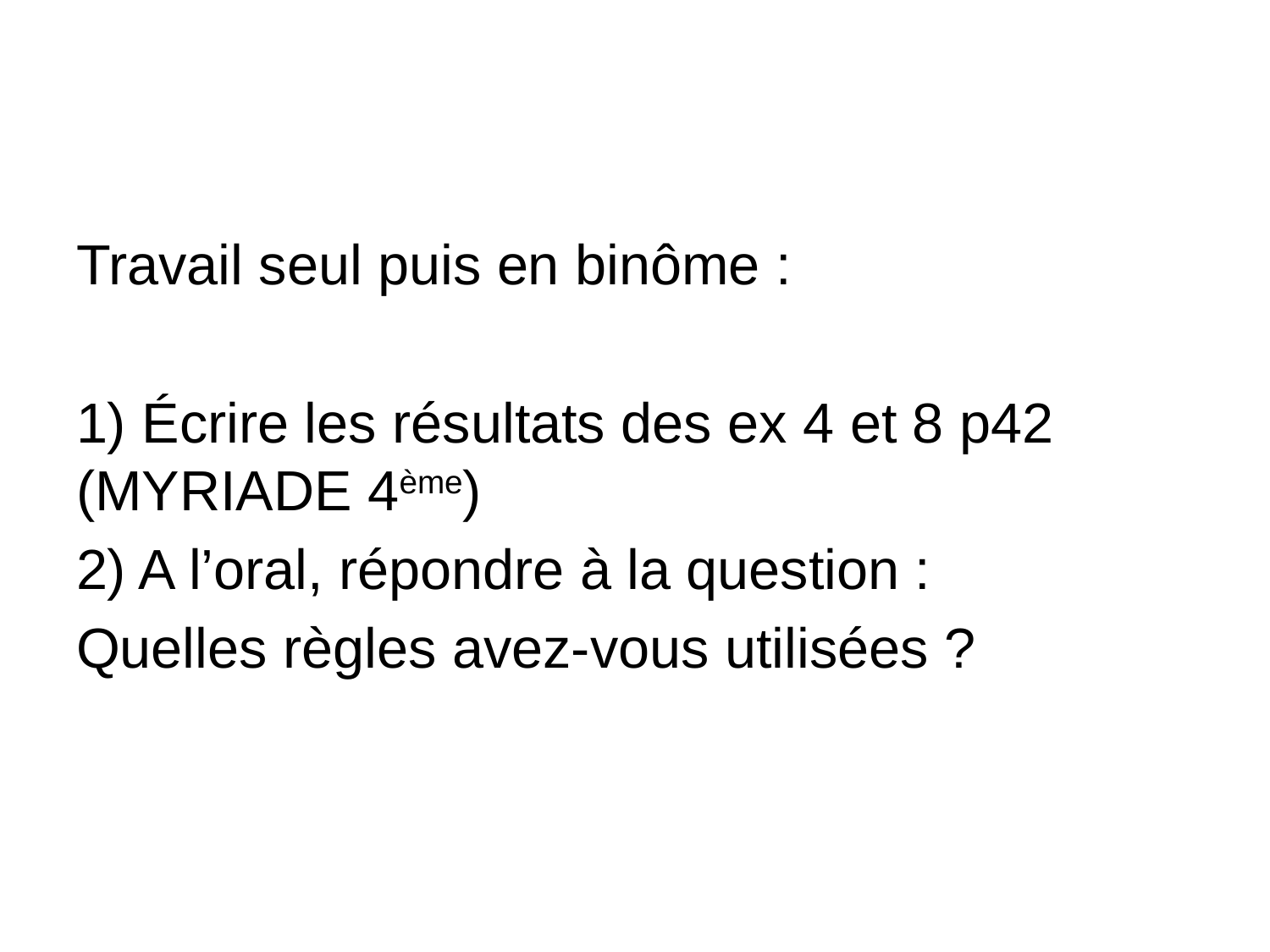

Travail seul puis en binôme :

1) Écrire les résultats des ex 4 et 8 p42 (MYRIADE 4ème)
2) A l’oral, répondre à la question :
Quelles règles avez-vous utilisées ?